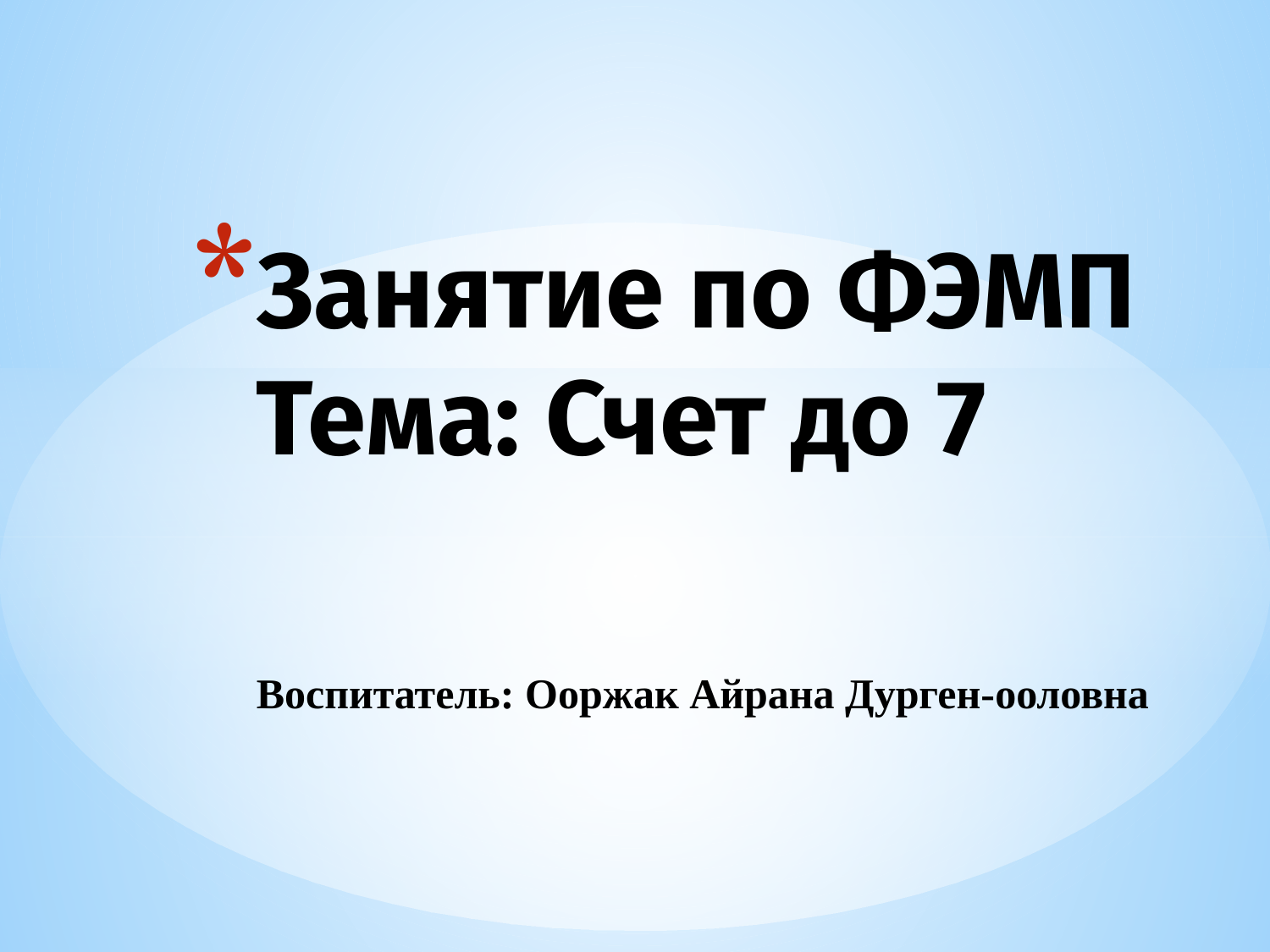

# Занятие по ФЭМП Тема: Счет до 7 Воспитатель: Ооржак Айрана Дурген-ооловна